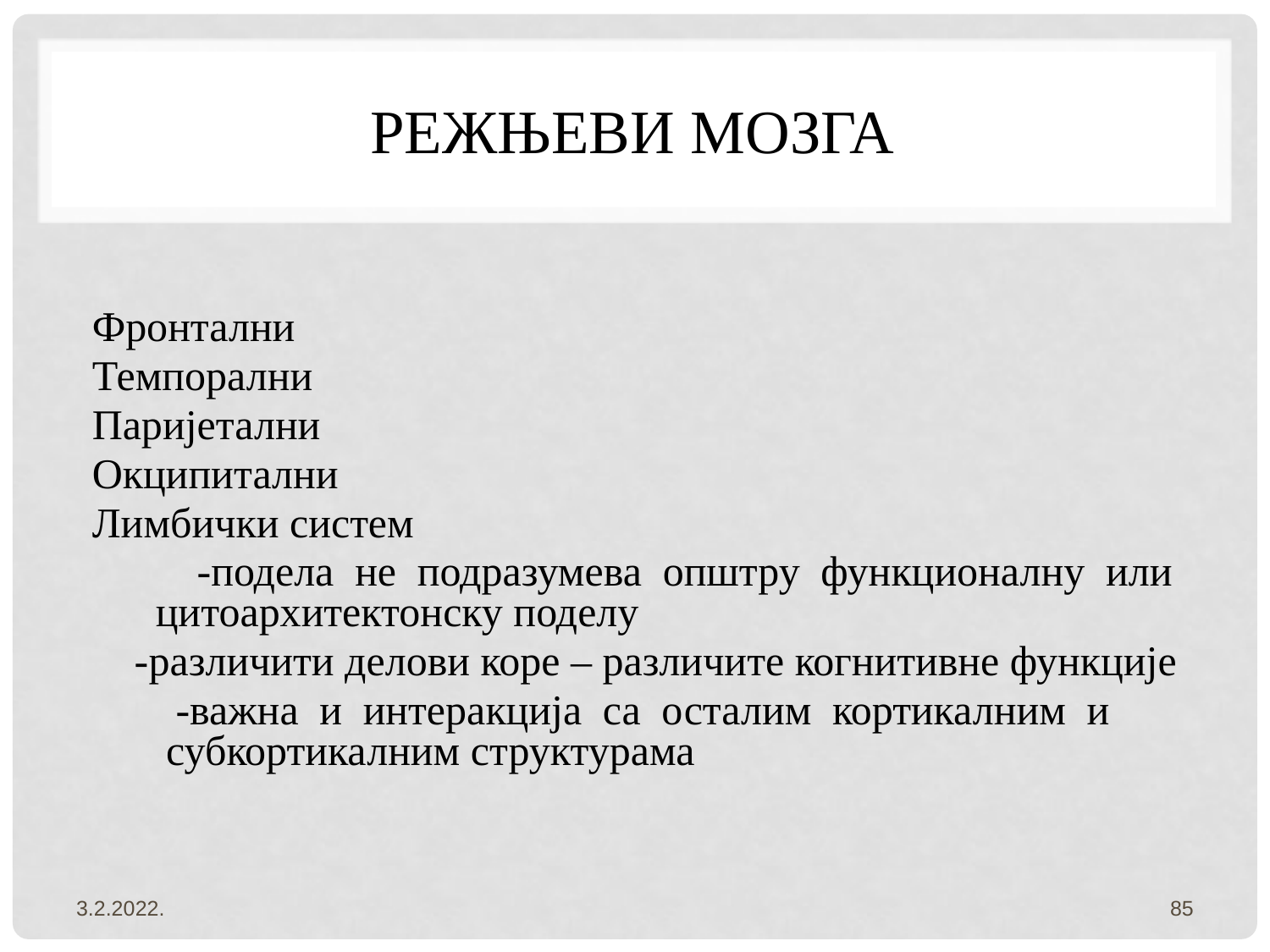

# Режњеви Мозга

Фронтални
Темпорални
Паријетални
Окципитални
Лимбички систем
     -подела не подразумева општру функционалну или
   цитоархитектонску поделу
    -различити делови коре – различите когнитивне функције
    -важна и интеракција са осталим кортикалним и
    субкортикалним структурама
3.2.2022.
85